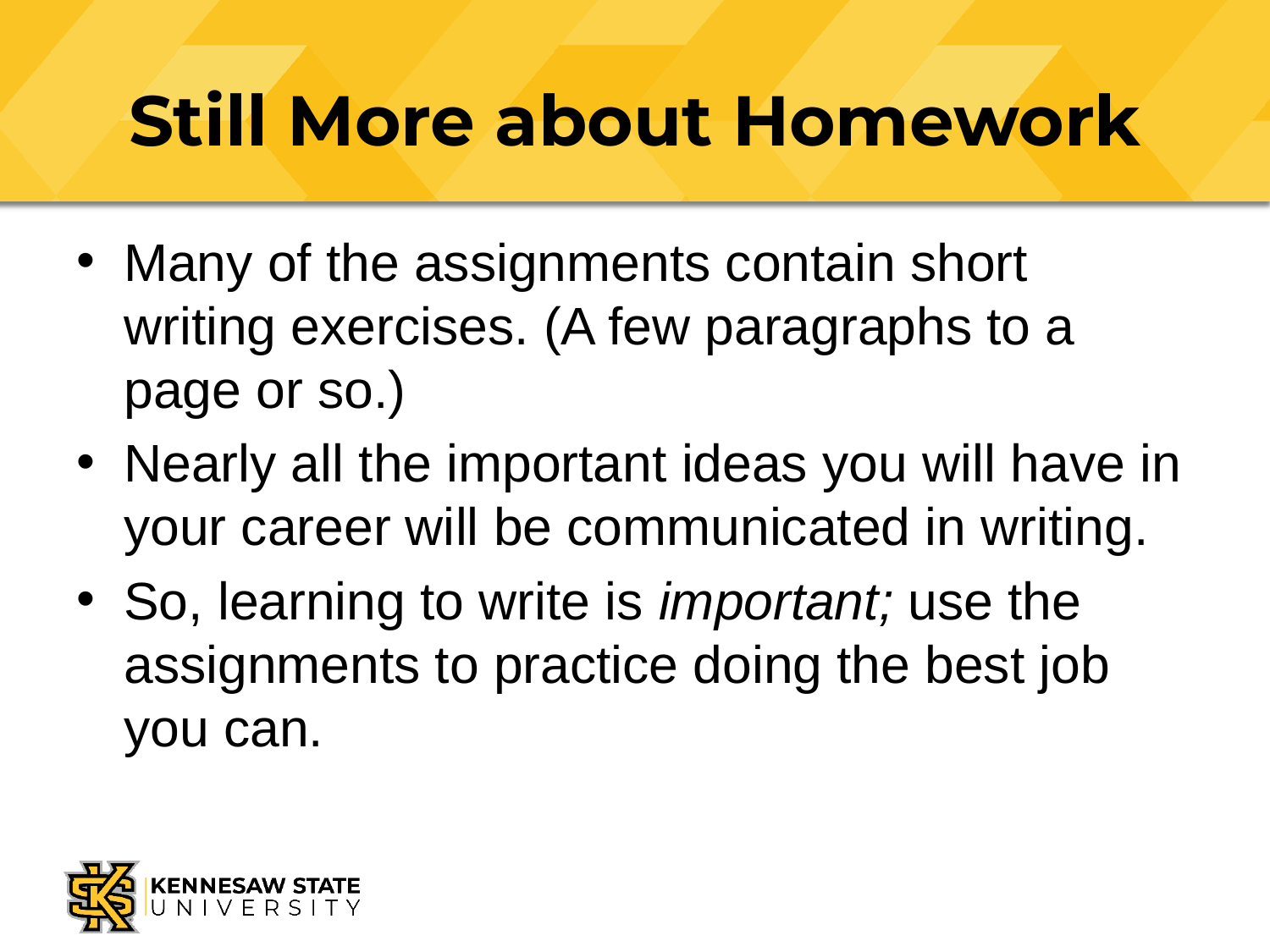

# Still More about Homework
Many of the assignments contain short writing exercises. (A few paragraphs to a page or so.)
Nearly all the important ideas you will have in your career will be communicated in writing.
So, learning to write is important; use the assignments to practice doing the best job you can.